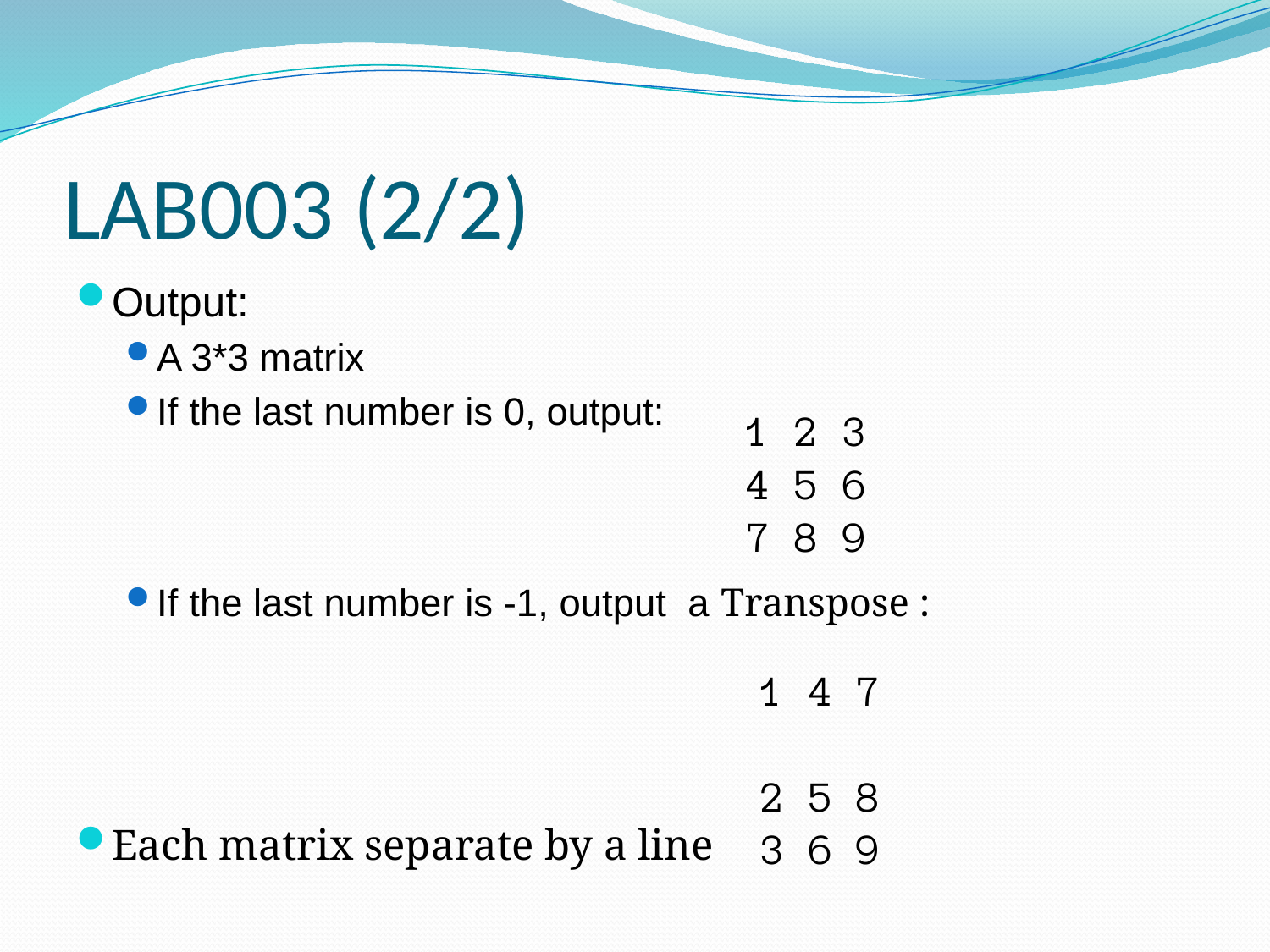

# LAB003 (2/2)
Output:
A 3*3 matrix
If the last number is 0, output:

If the last number is -1, output  a Transpose :

Each matrix separate by a line
1 2 3
4 5 6
7 8 9
1 4 7
2 5 8
3 6 9